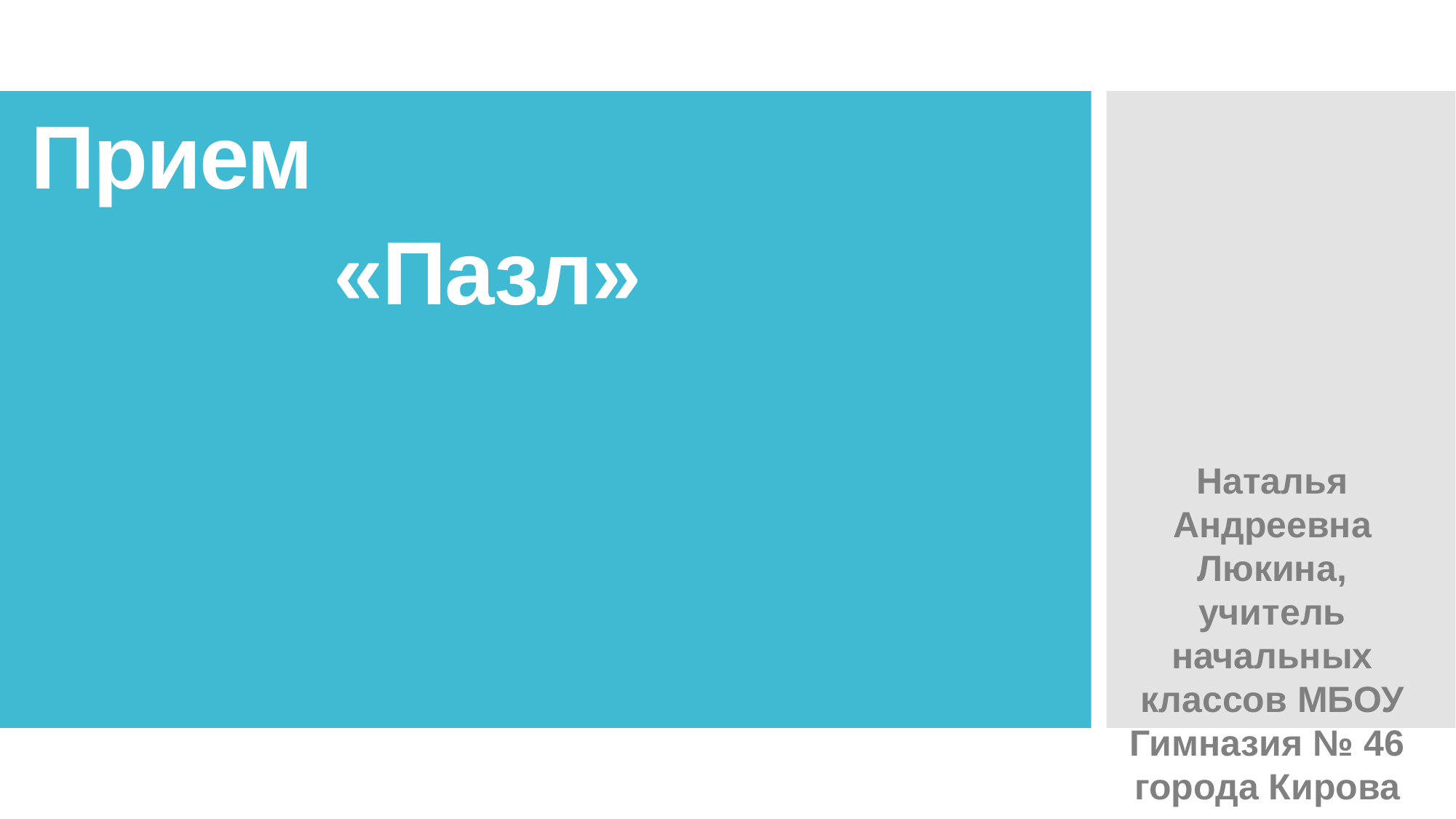

# Прием
«Пазл»
Наталья Андреевна Люкина,
учитель начальных классов МБОУ Гимназия № 46
города Кирова